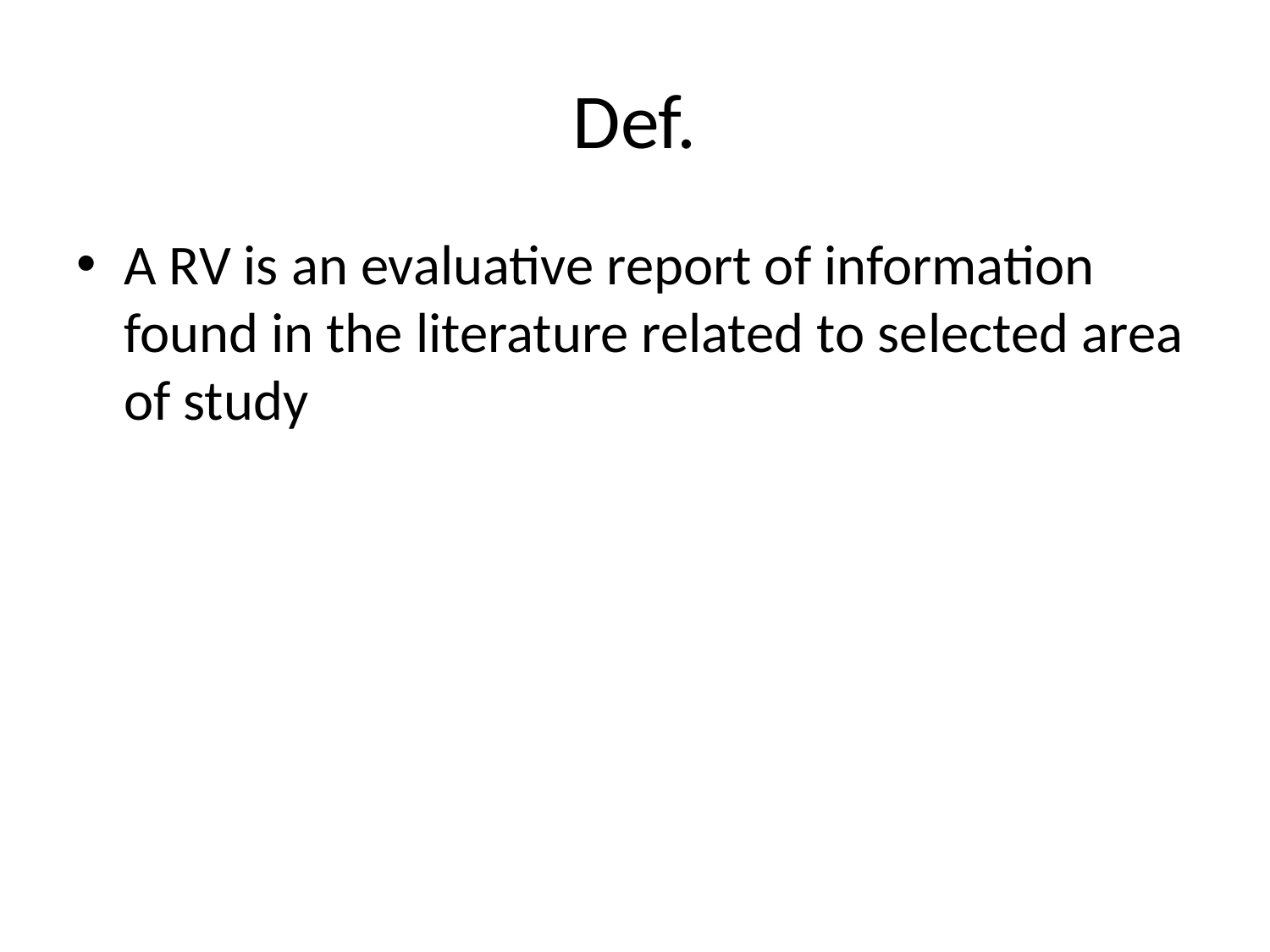

# Def.
A RV is an evaluative report of information found in the literature related to selected area of study